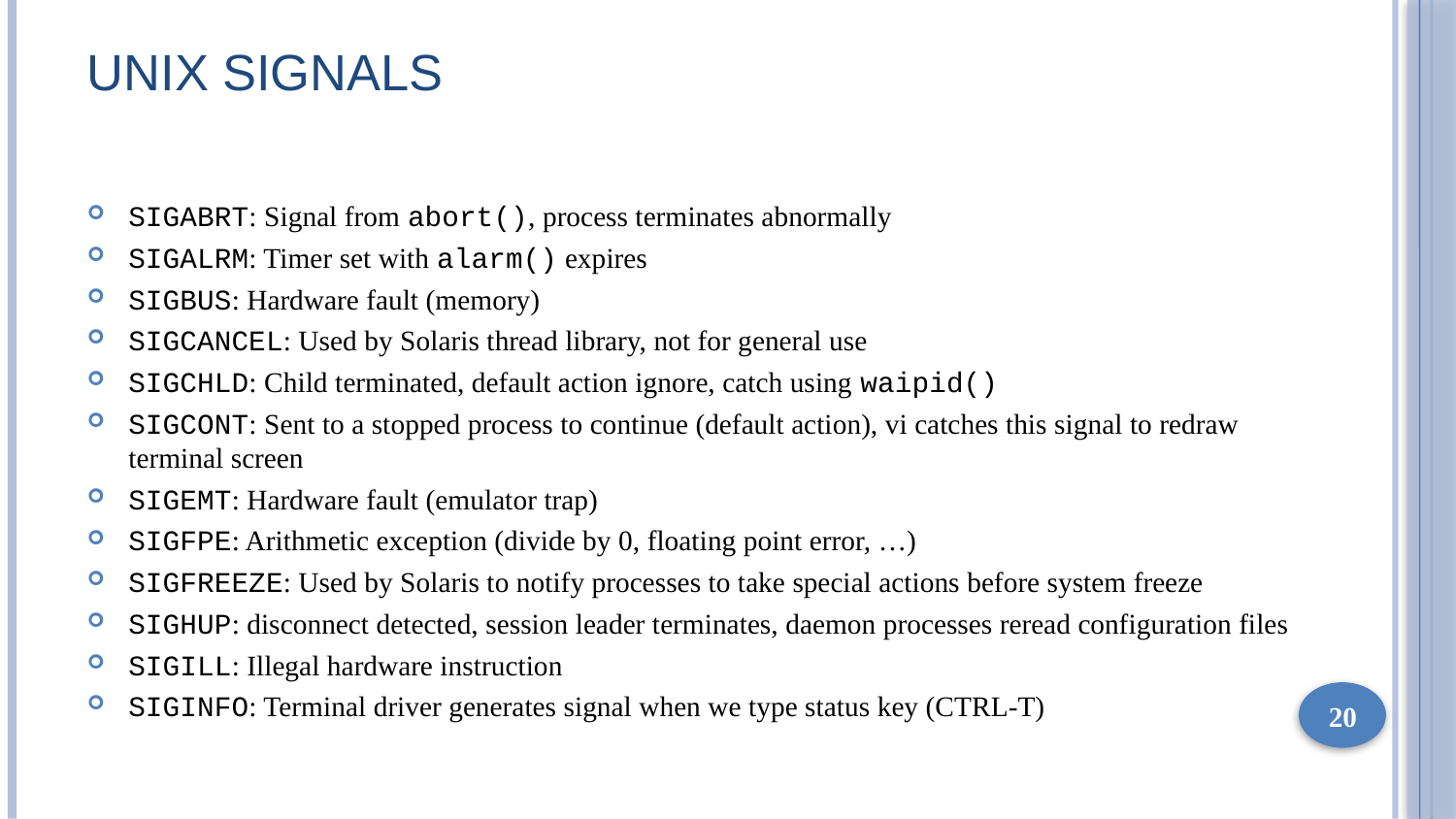

# UNIX SIGNALS
SIGABRT: Signal from abort(), process terminates abnormally
SIGALRM: Timer set with alarm() expires
SIGBUS: Hardware fault (memory)
SIGCANCEL: Used by Solaris thread library, not for general use
SIGCHLD: Child terminated, default action ignore, catch using waipid()
SIGCONT: Sent to a stopped process to continue (default action), vi catches this signal to redraw terminal screen
SIGEMT: Hardware fault (emulator trap)
SIGFPE: Arithmetic exception (divide by 0, floating point error, …)
SIGFREEZE: Used by Solaris to notify processes to take special actions before system freeze
SIGHUP: disconnect detected, session leader terminates, daemon processes reread configuration files
SIGILL: Illegal hardware instruction
SIGINFO: Terminal driver generates signal when we type status key (CTRL-T)
20